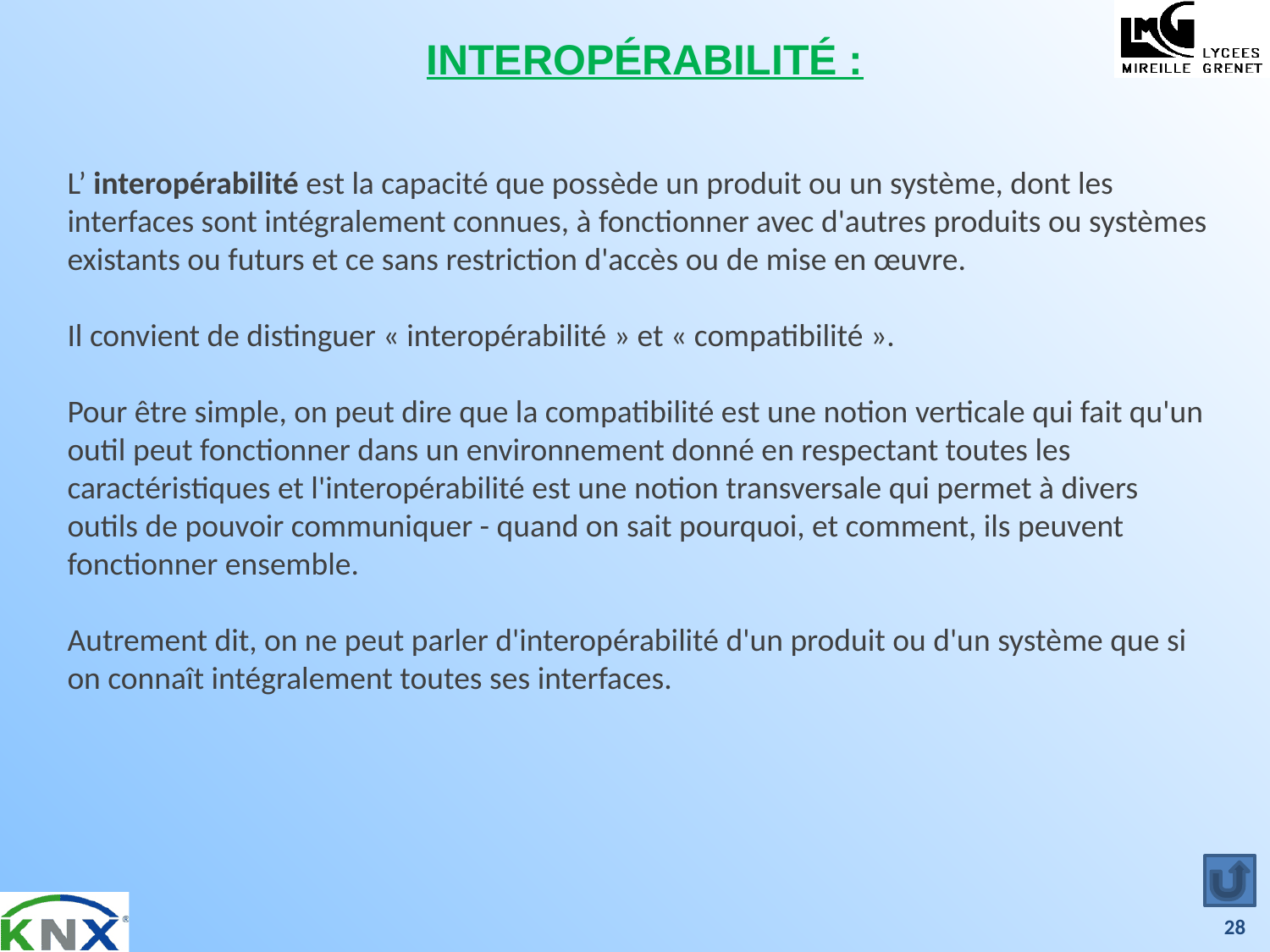

INTEROPÉRABILITÉ :
L’ interopérabilité est la capacité que possède un produit ou un système, dont les interfaces sont intégralement connues, à fonctionner avec d'autres produits ou systèmes existants ou futurs et ce sans restriction d'accès ou de mise en œuvre.

Il convient de distinguer « interopérabilité » et « compatibilité ».

Pour être simple, on peut dire que la compatibilité est une notion verticale qui fait qu'un outil peut fonctionner dans un environnement donné en respectant toutes les caractéristiques et l'interopérabilité est une notion transversale qui permet à divers outils de pouvoir communiquer - quand on sait pourquoi, et comment, ils peuvent fonctionner ensemble.

Autrement dit, on ne peut parler d'interopérabilité d'un produit ou d'un système que si on connaît intégralement toutes ses interfaces.

28